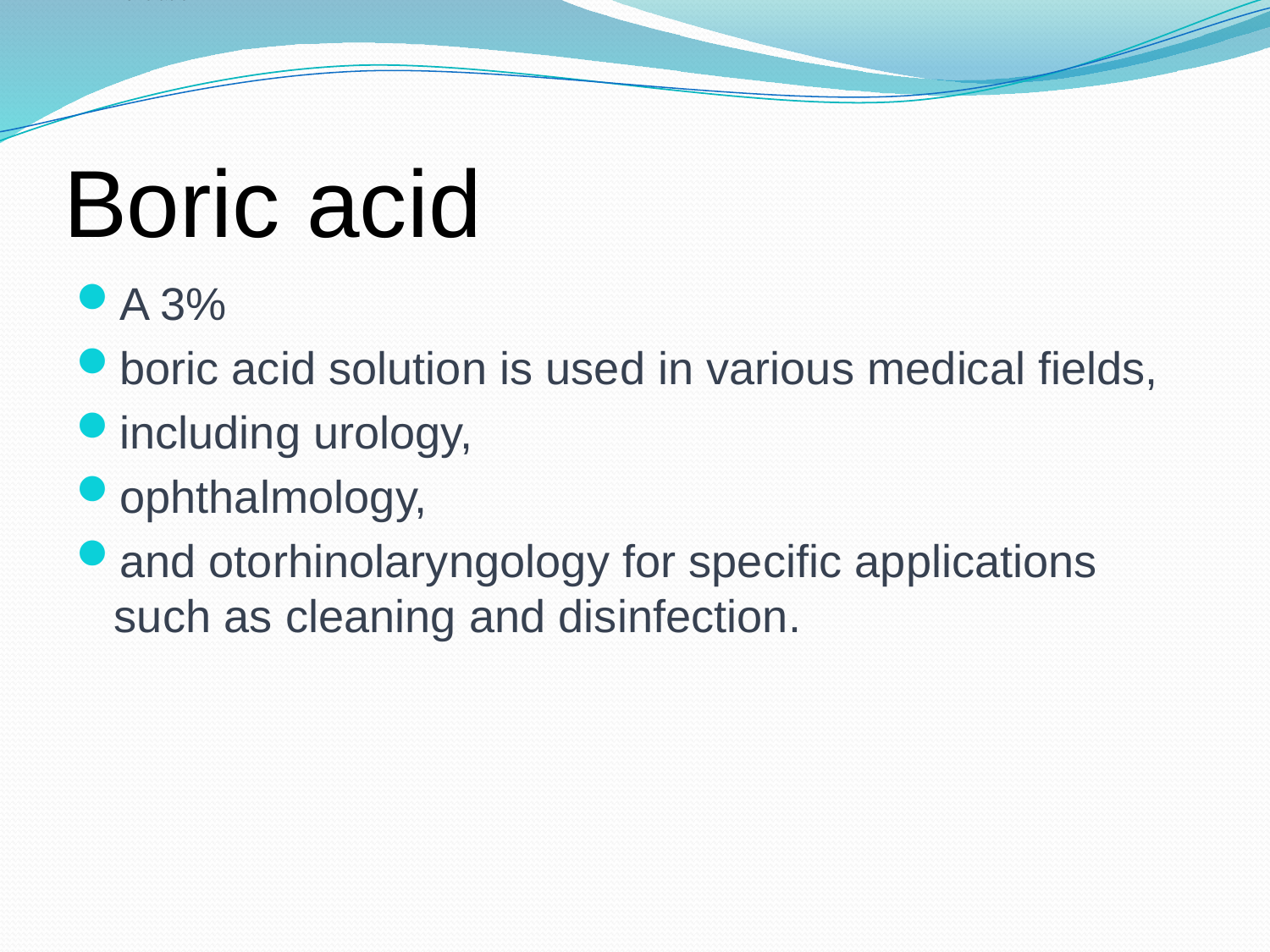

Boric acid

# Boric acid
A 3%
boric acid solution is used in various medical fields,
including urology,
ophthalmology,
and otorhinolaryngology for specific applications such as cleaning and disinfection.